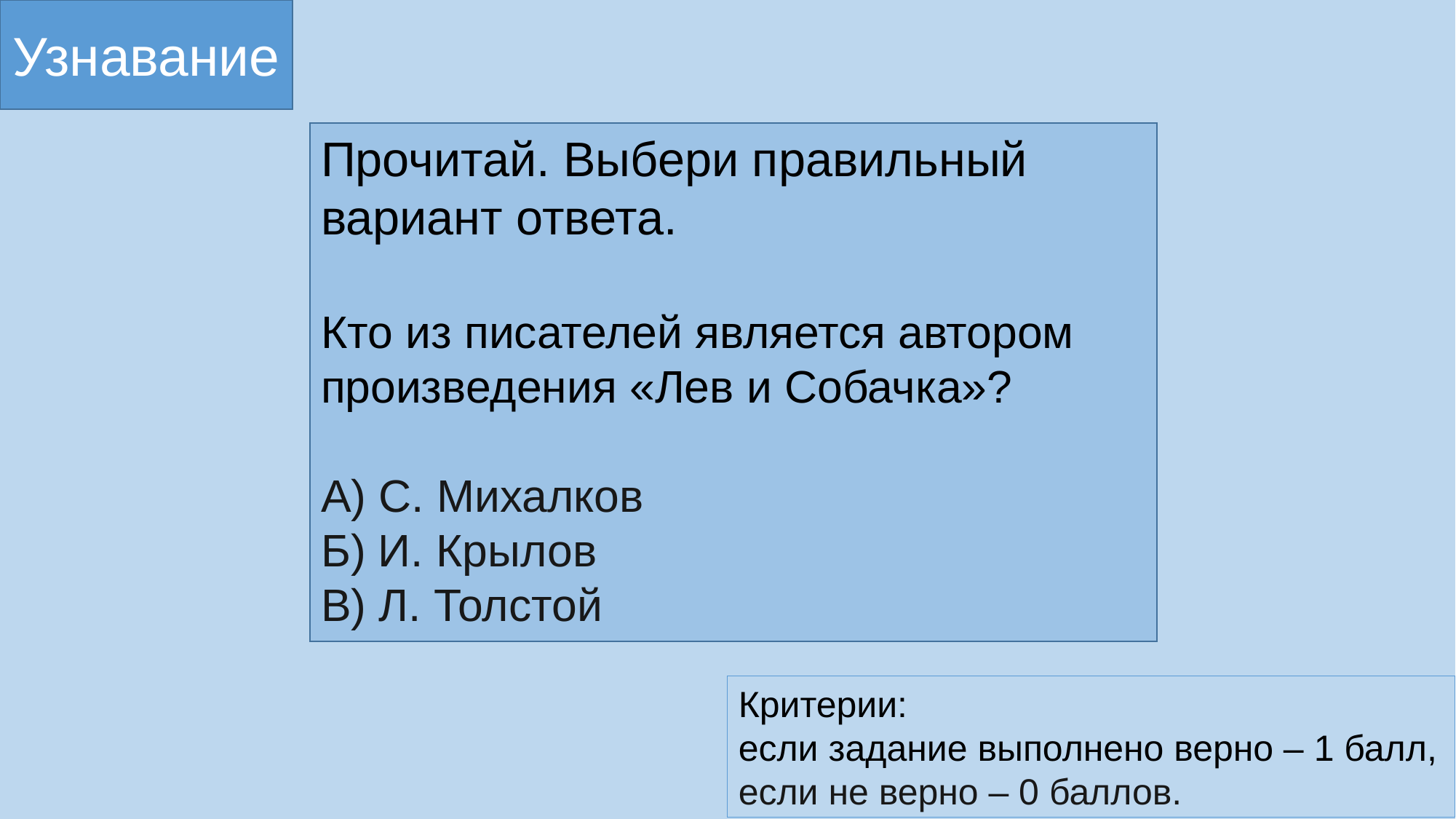

Узнавание

Прочитай. Выбери правильный вариант ответа.

Кто из писателей является автором произведения «Лев и Собачка»?
А) С. Михалков
Б) И. Крылов
В) Л. Толстой
Критерии:
если задание выполнено верно – 1 балл,
если не верно – 0 баллов.